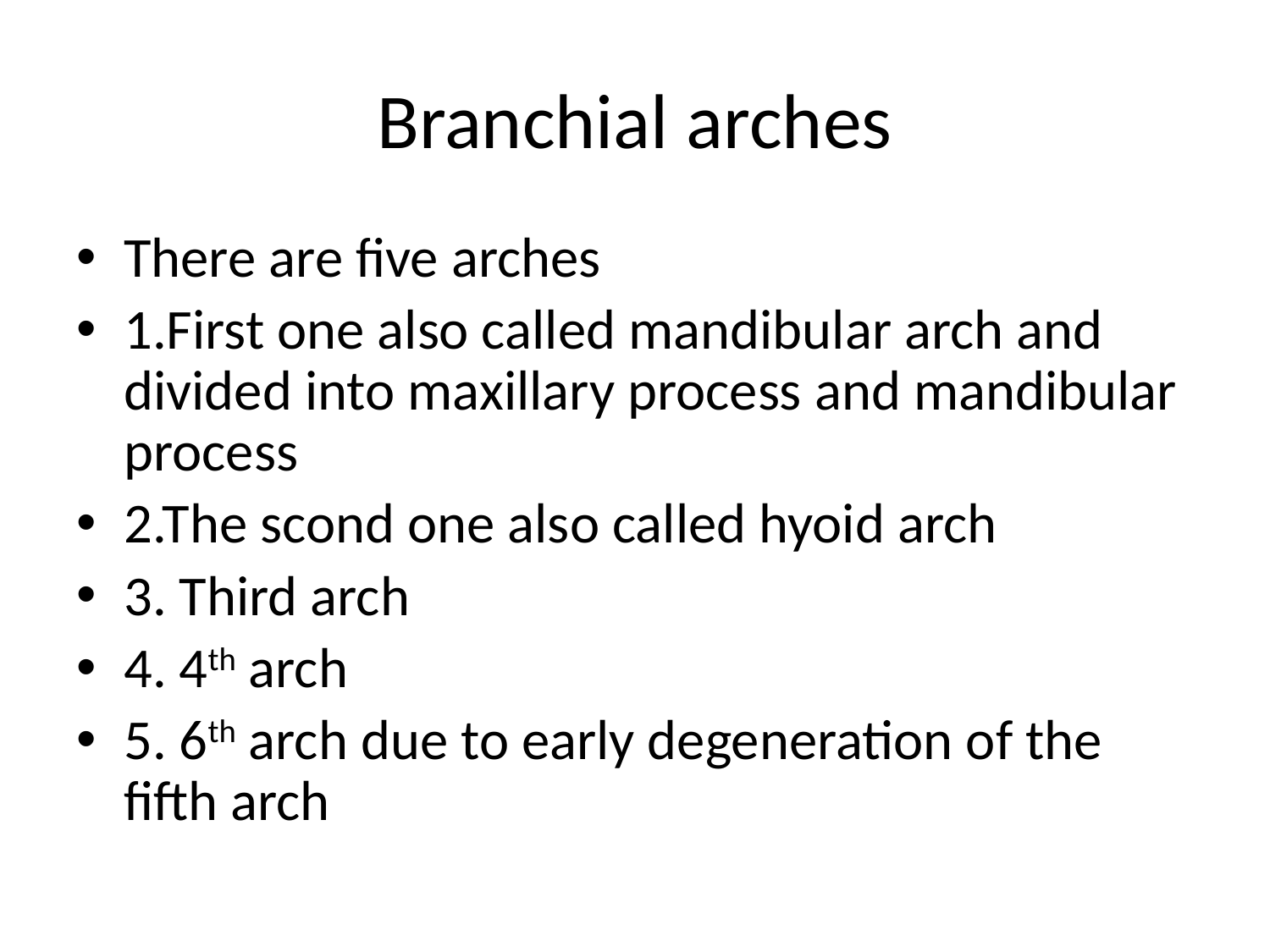

Branchial arches
There are five arches
1.First one also called mandibular arch and divided into maxillary process and mandibular process
2.The scond one also called hyoid arch
3. Third arch
4. 4th arch
5. 6th arch due to early degeneration of the fifth arch